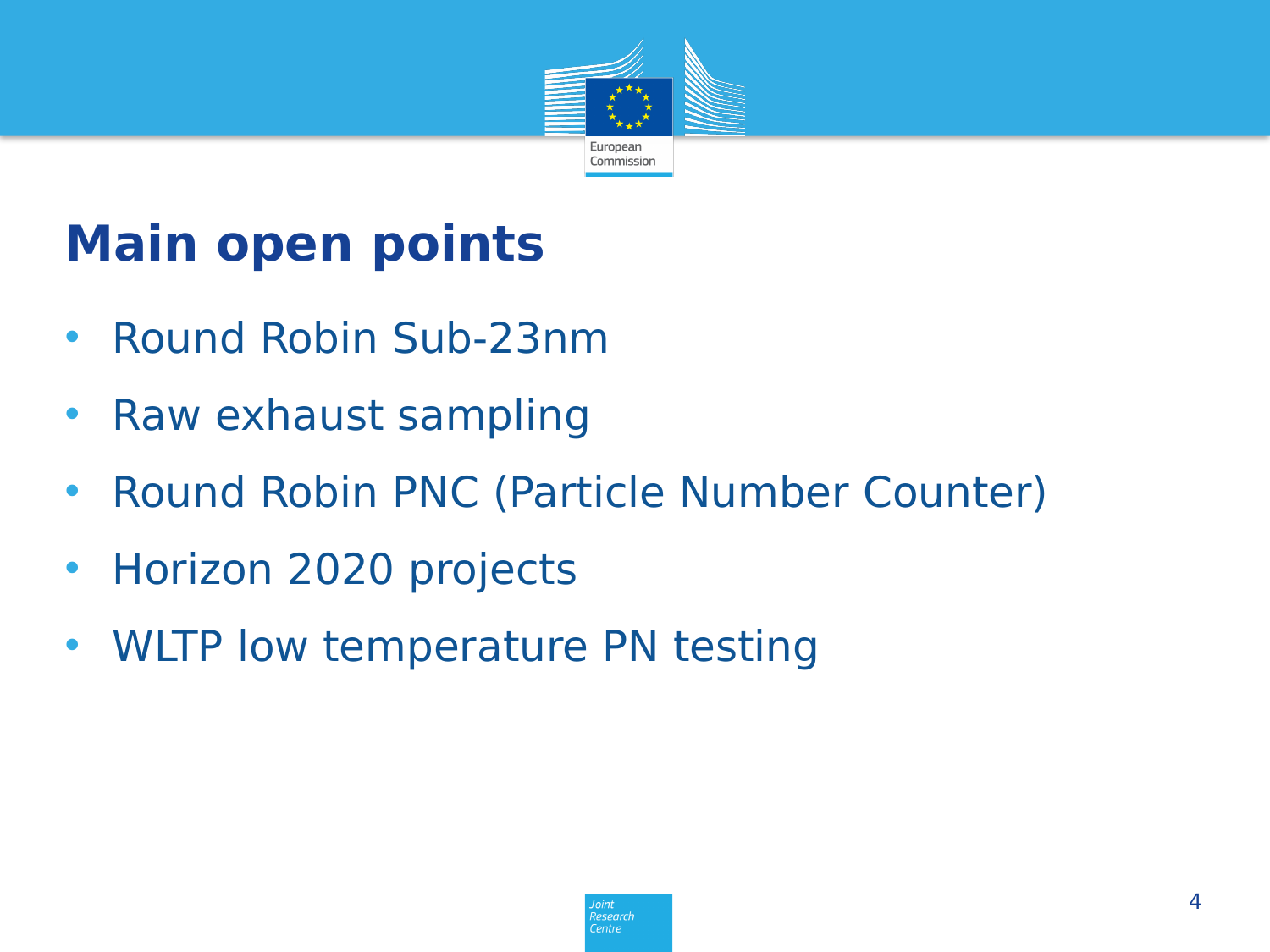

# Main open points
Round Robin Sub-23nm
Raw exhaust sampling
Round Robin PNC (Particle Number Counter)
Horizon 2020 projects
WLTP low temperature PN testing